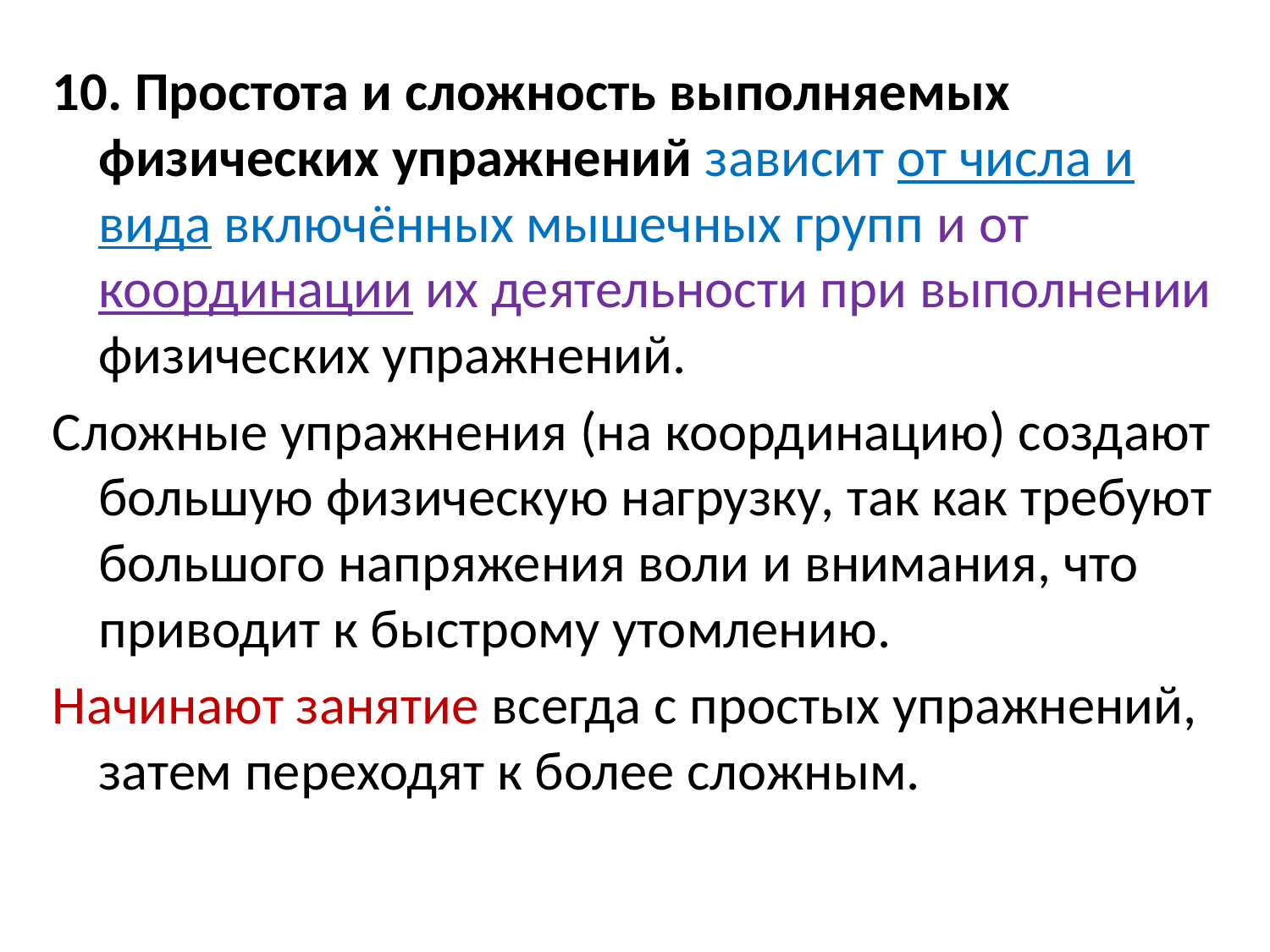

10. Простота и сложность выполняемых физических упражнений зависит от числа и вида включённых мышечных групп и от координации их деятельности при выполнении физических упражнений.
Сложные упражнения (на координацию) создают большую физическую нагрузку, так как требуют большого напряжения воли и внимания, что приводит к быстрому утомлению.
Начинают занятие всегда с простых упражнений, затем переходят к более сложным.